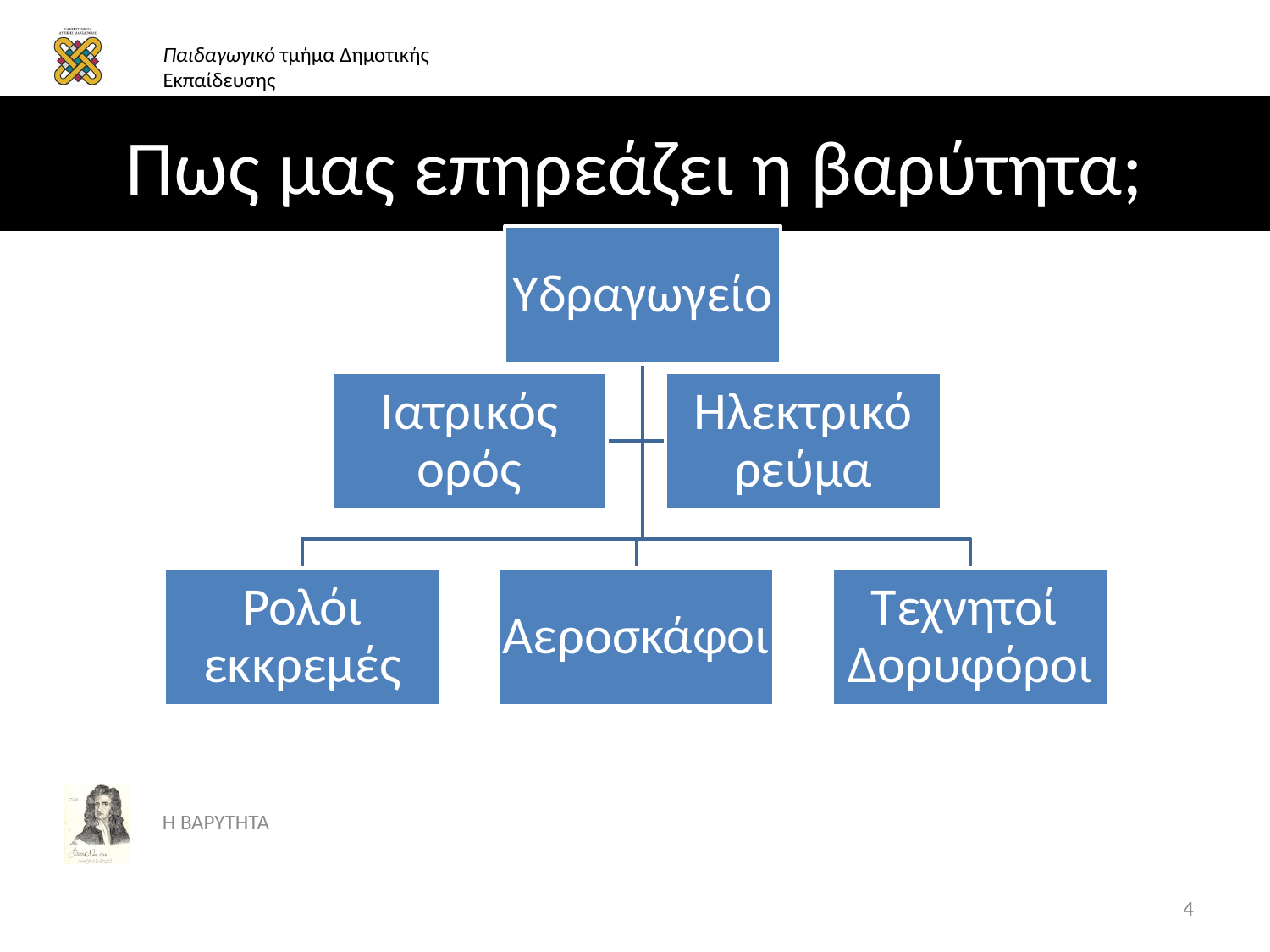

# Πως μας επηρεάζει η βαρύτητα;
Υδραγωγείο
Ρολόι εκκρεμές
Αεροσκάφοι
Τεχνητοί  Δορυφόροι
Ιατρικός ορός
Ηλεκτρικό ρεύμα
Η ΒΑΡΥΤΗΤΑ
4